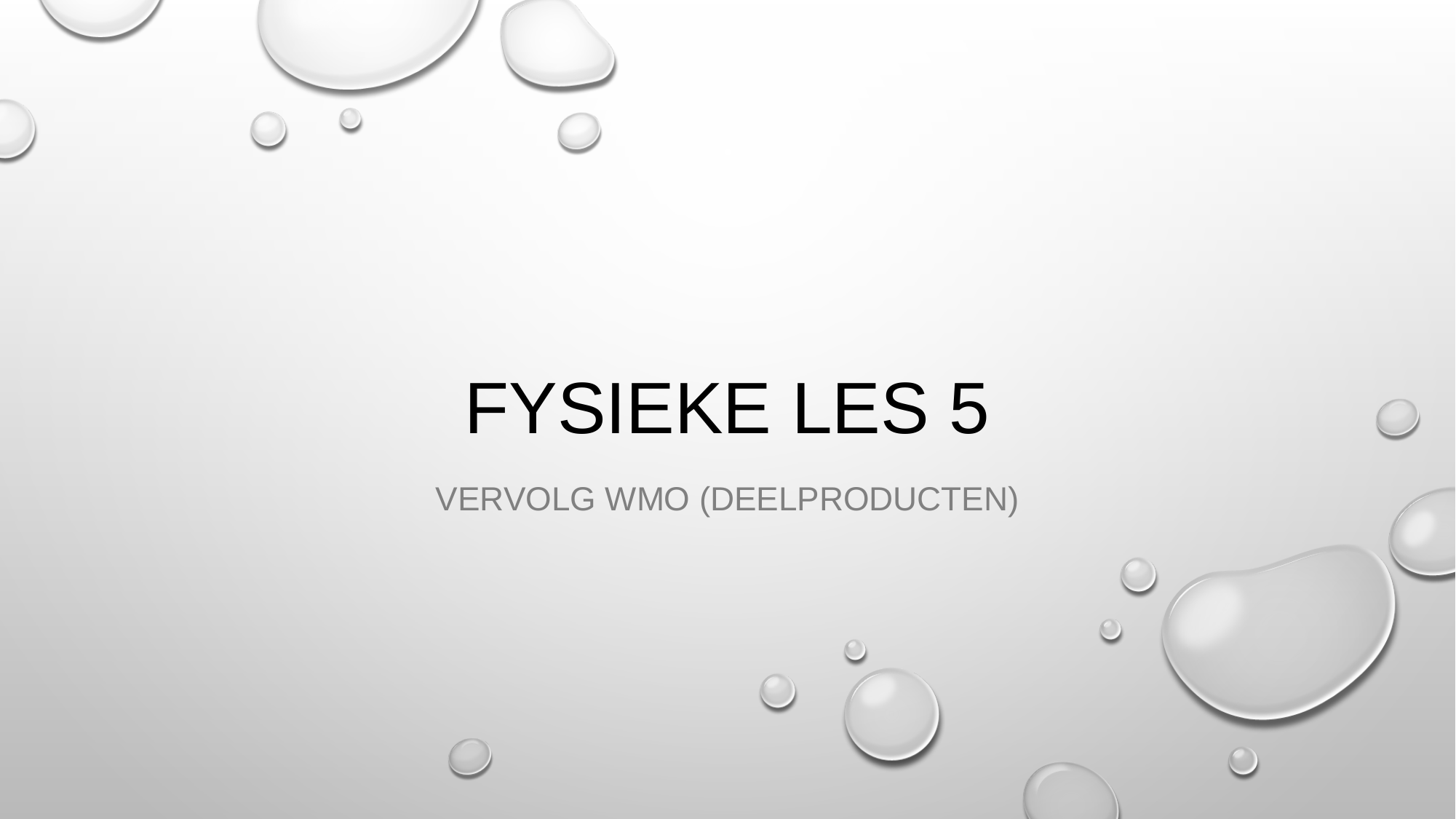

# Fysieke les 5
Vervolg WMO (deelproducten)